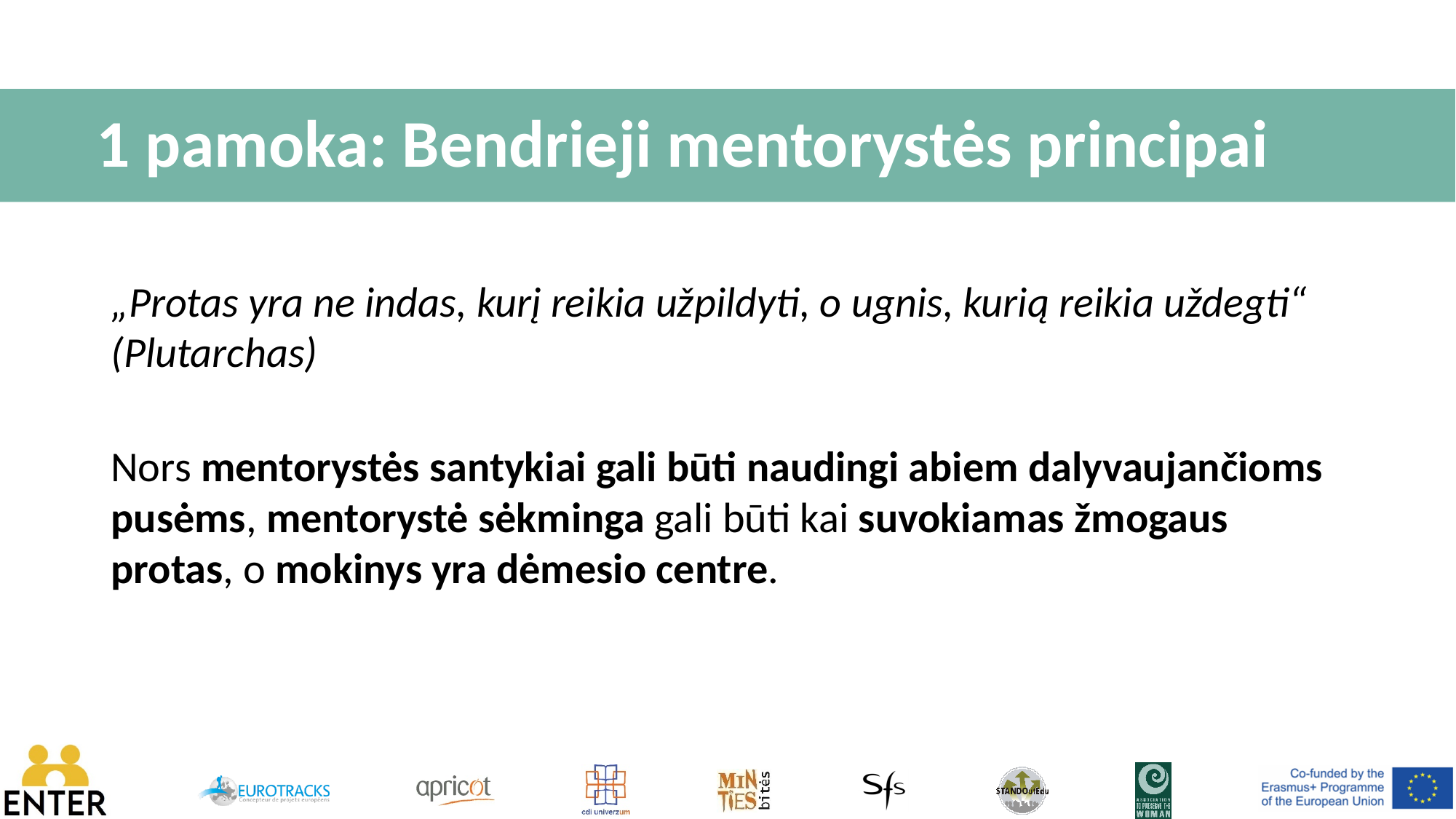

# 1 pamoka: Bendrieji mentorystės principai

„Protas yra ne indas, kurį reikia užpildyti, o ugnis, kurią reikia uždegti“ (Plutarchas)

Nors mentorystės santykiai gali būti naudingi abiem dalyvaujančioms pusėms, mentorystė sėkminga gali būti kai suvokiamas žmogaus protas, o mokinys yra dėmesio centre.